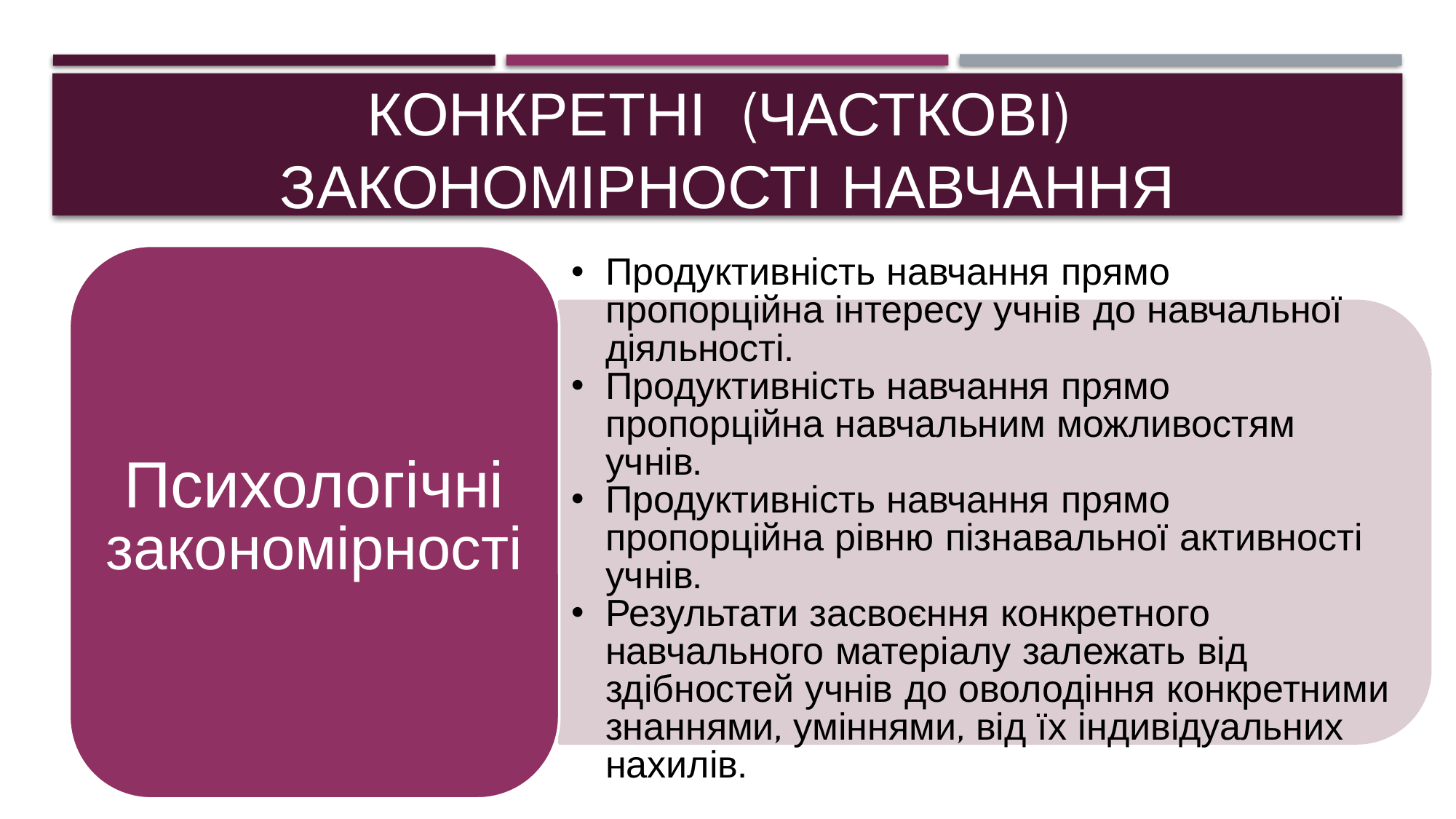

# Конкретні  (часткові) закономірності навчання
Психологічні закономірності
Продуктивність навчання прямо пропорційна інтересу учнів до навчальної діяльності.
Продуктивність навчання прямо пропорційна навчальним можливостям учнів.
Продуктивність навчання прямо пропорційна рівню пізнавальної активності учнів.
Результати засвоєння конкретного навчального матеріалу залежать від здібностей учнів до оволодіння конкретними знаннями, уміннями, від їх індивідуальних нахилів.
12